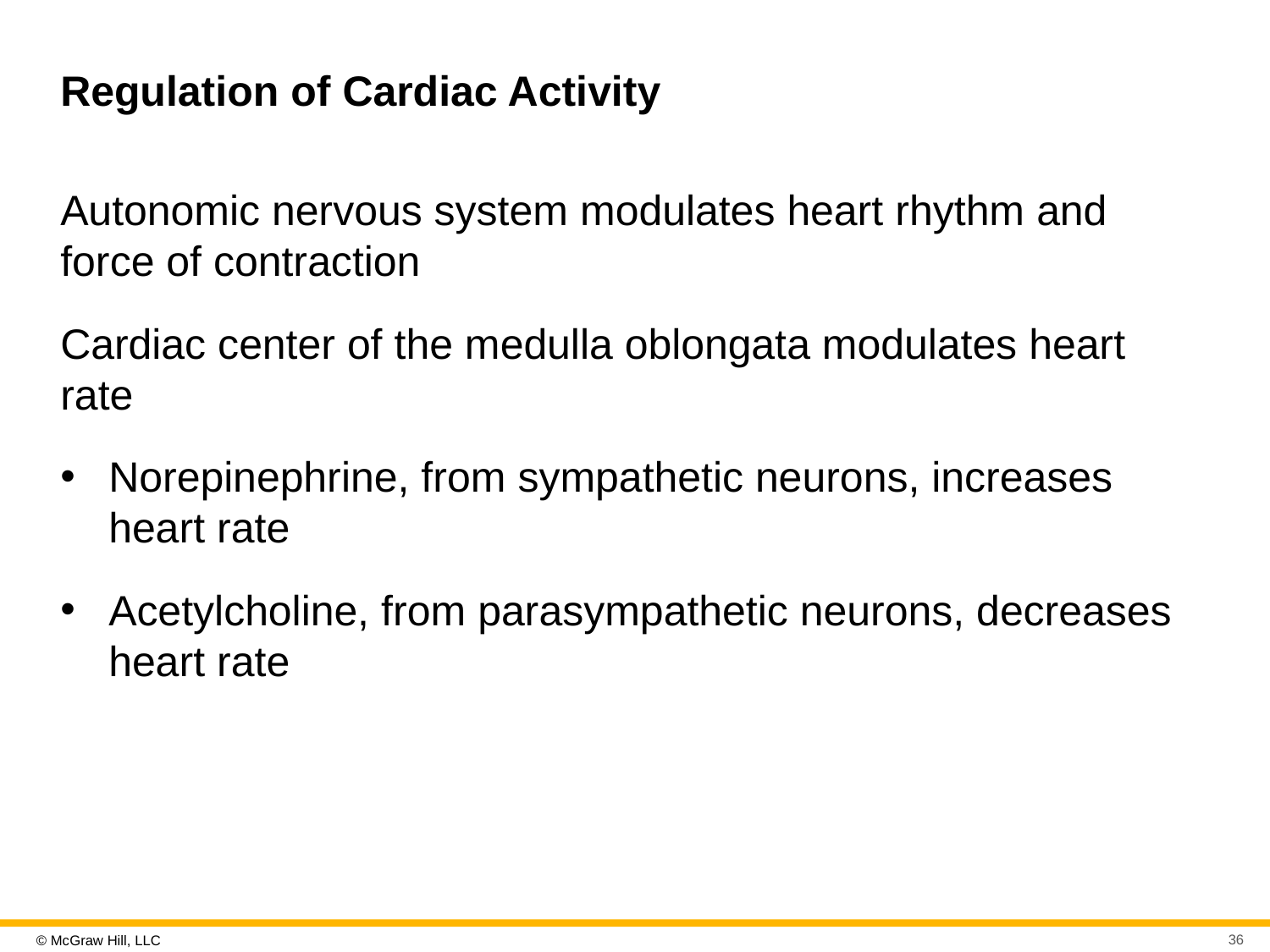

# Regulation of Cardiac Activity
Autonomic nervous system modulates heart rhythm and force of contraction
Cardiac center of the medulla oblongata modulates heart rate
Norepinephrine, from sympathetic neurons, increases heart rate
Acetylcholine, from parasympathetic neurons, decreases heart rate
36